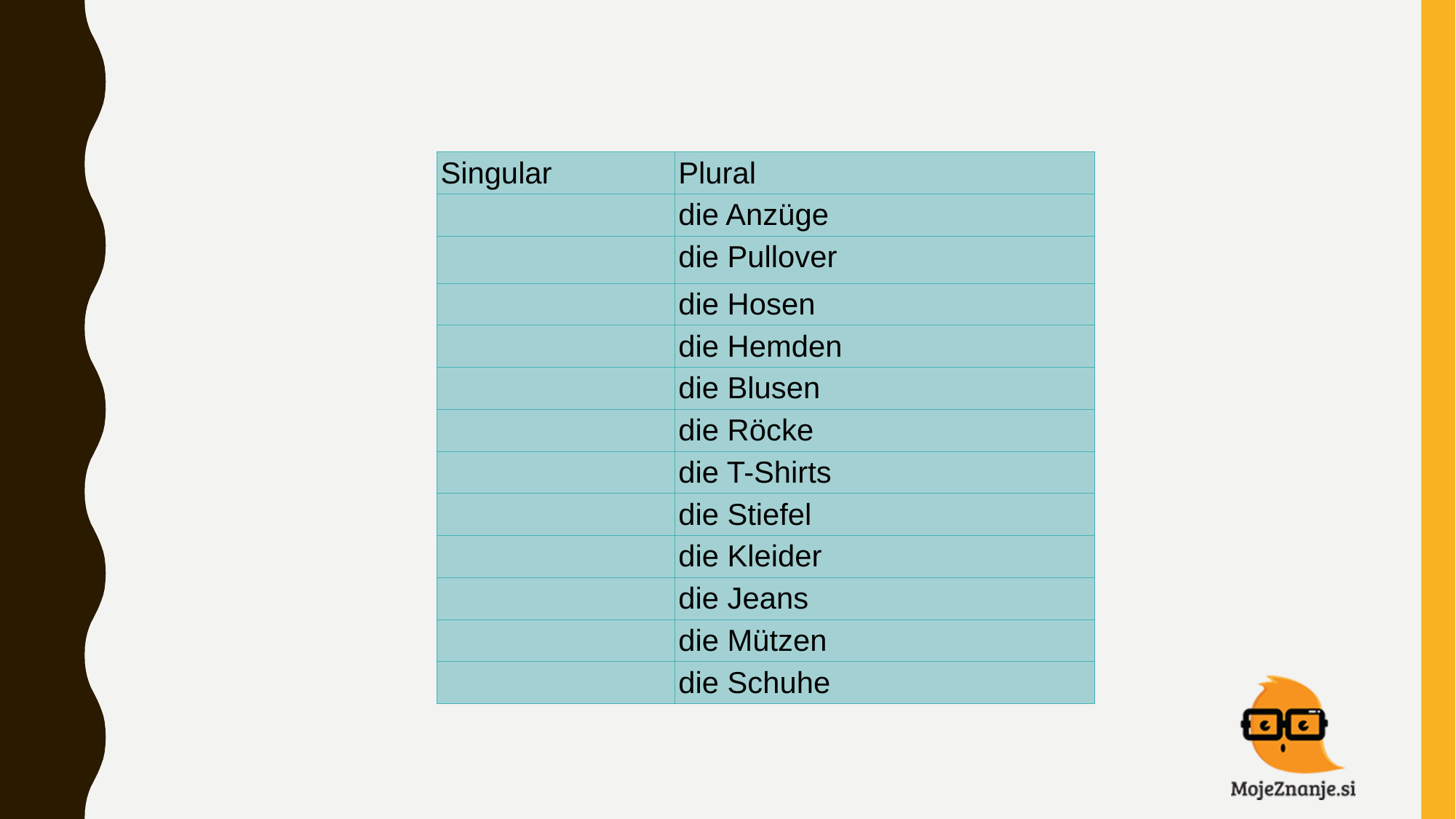

| Singular | Plural |
| --- | --- |
|  | die Anzüge |
|  | die Pullover |
|  | die Hosen |
|  | die Hemden |
|  | die Blusen |
|  | die Röcke |
|  | die T-Shirts |
|  | die Stiefel |
|  | die Kleider |
|  | die Jeans |
|  | die Mützen |
|  | die Schuhe |